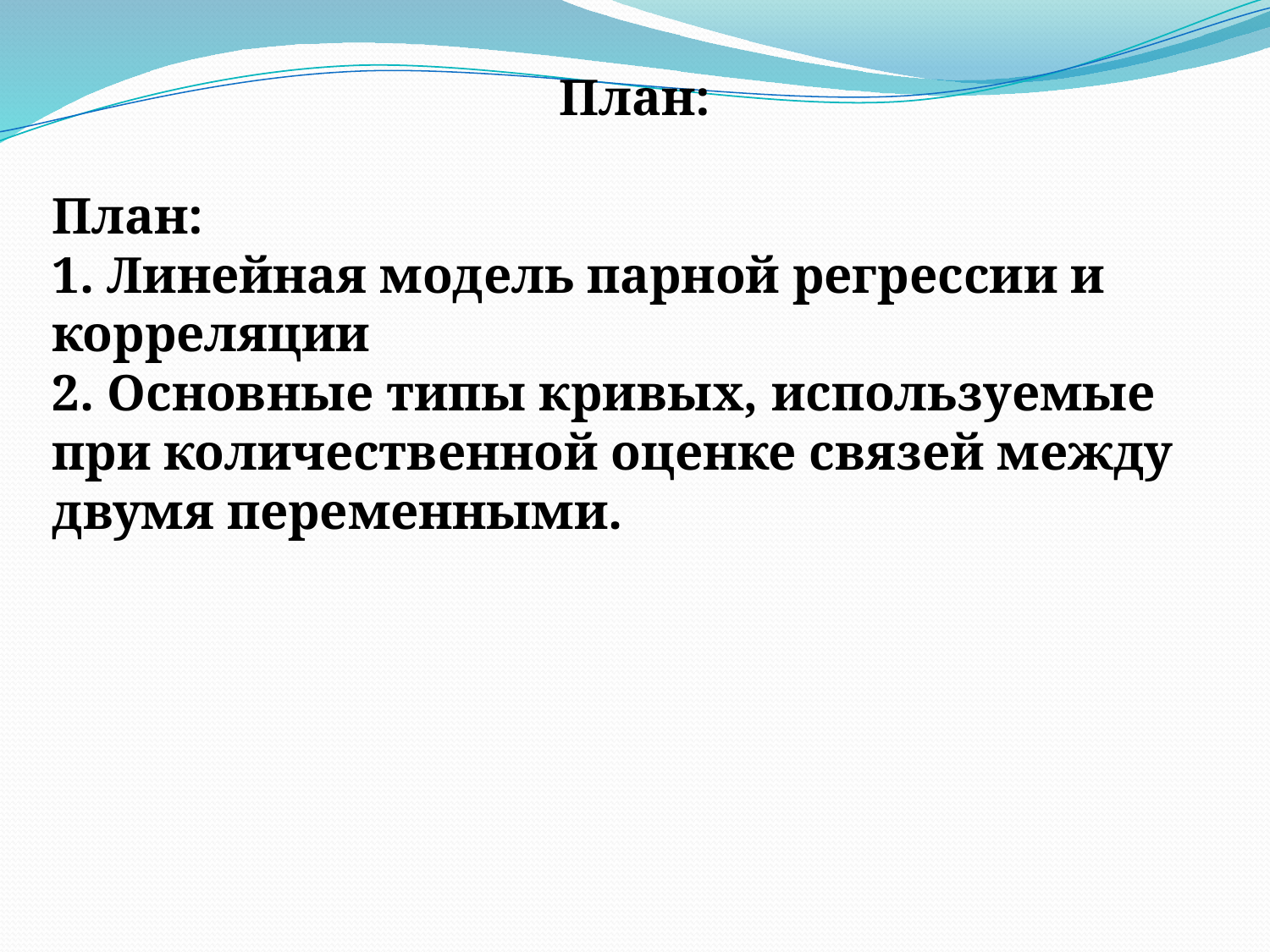

План:

План:
1. Линейная модель парной регрессии и корреляции
2. Основные типы кривых, используемые при количественной оценке связей между двумя переменными.